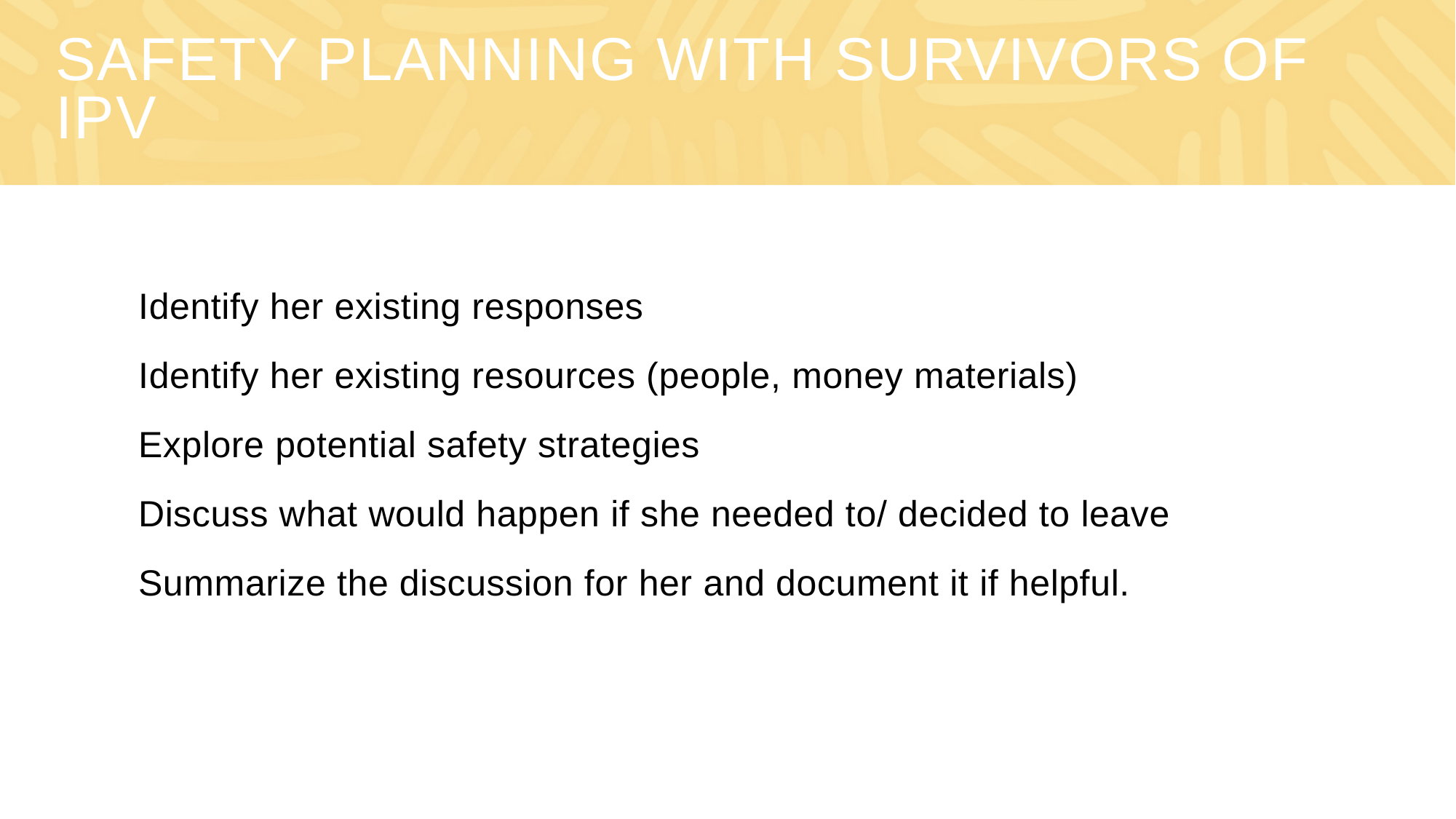

# Safety planning with survivors of ipv
Identify her existing responses
Identify her existing resources (people, money materials)
Explore potential safety strategies
Discuss what would happen if she needed to/ decided to leave
Summarize the discussion for her and document it if helpful.